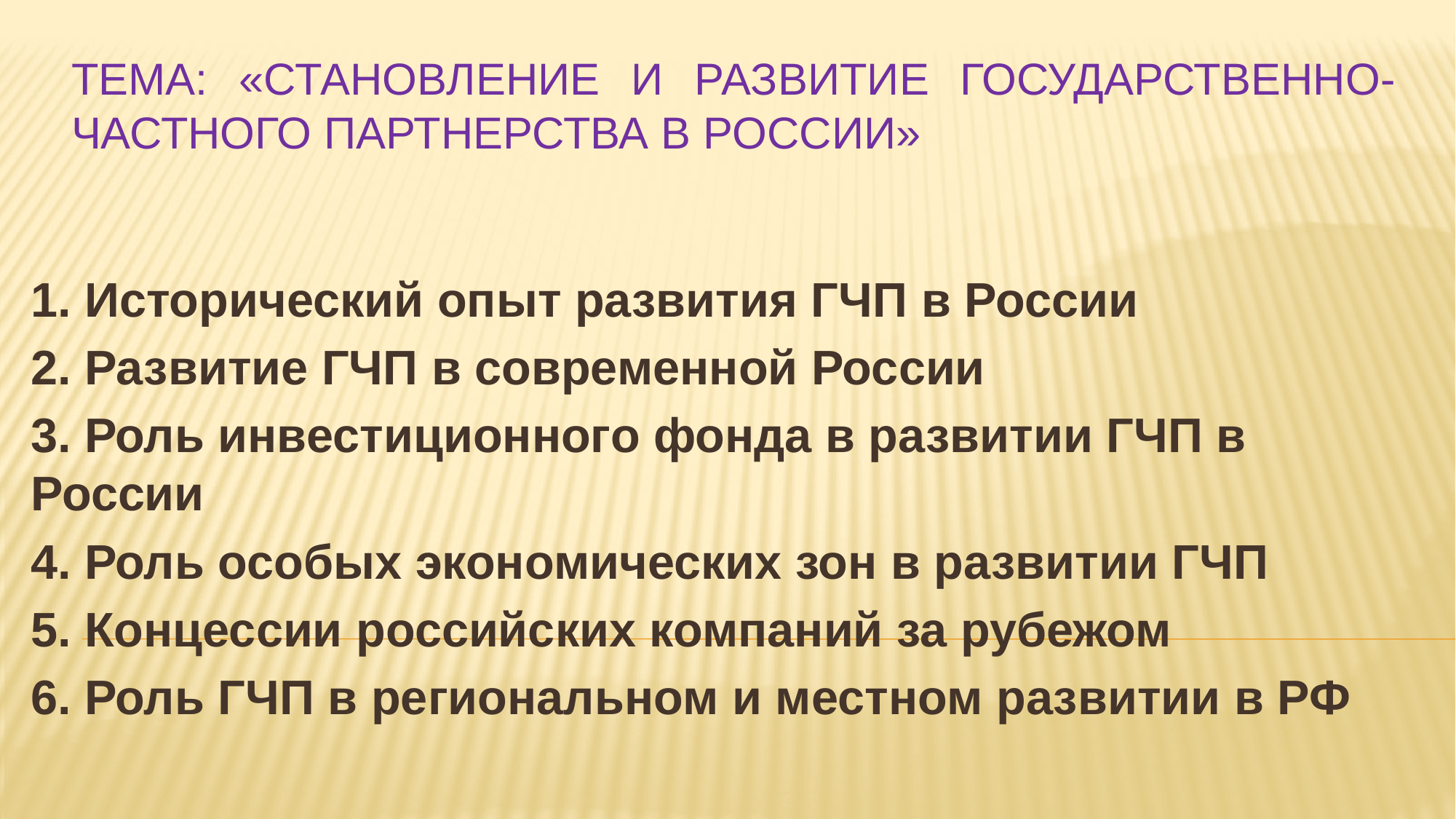

# Тема: «Становление и развитие государственно-частного партнерства в России»
1. Исторический опыт развития ГЧП в России
2. Развитие ГЧП в современной России
3. Роль инвестиционного фонда в развитии ГЧП в России
4. Роль особых экономических зон в развитии ГЧП
5. Концессии российских компаний за рубежом
6. Роль ГЧП в региональном и местном развитии в РФ